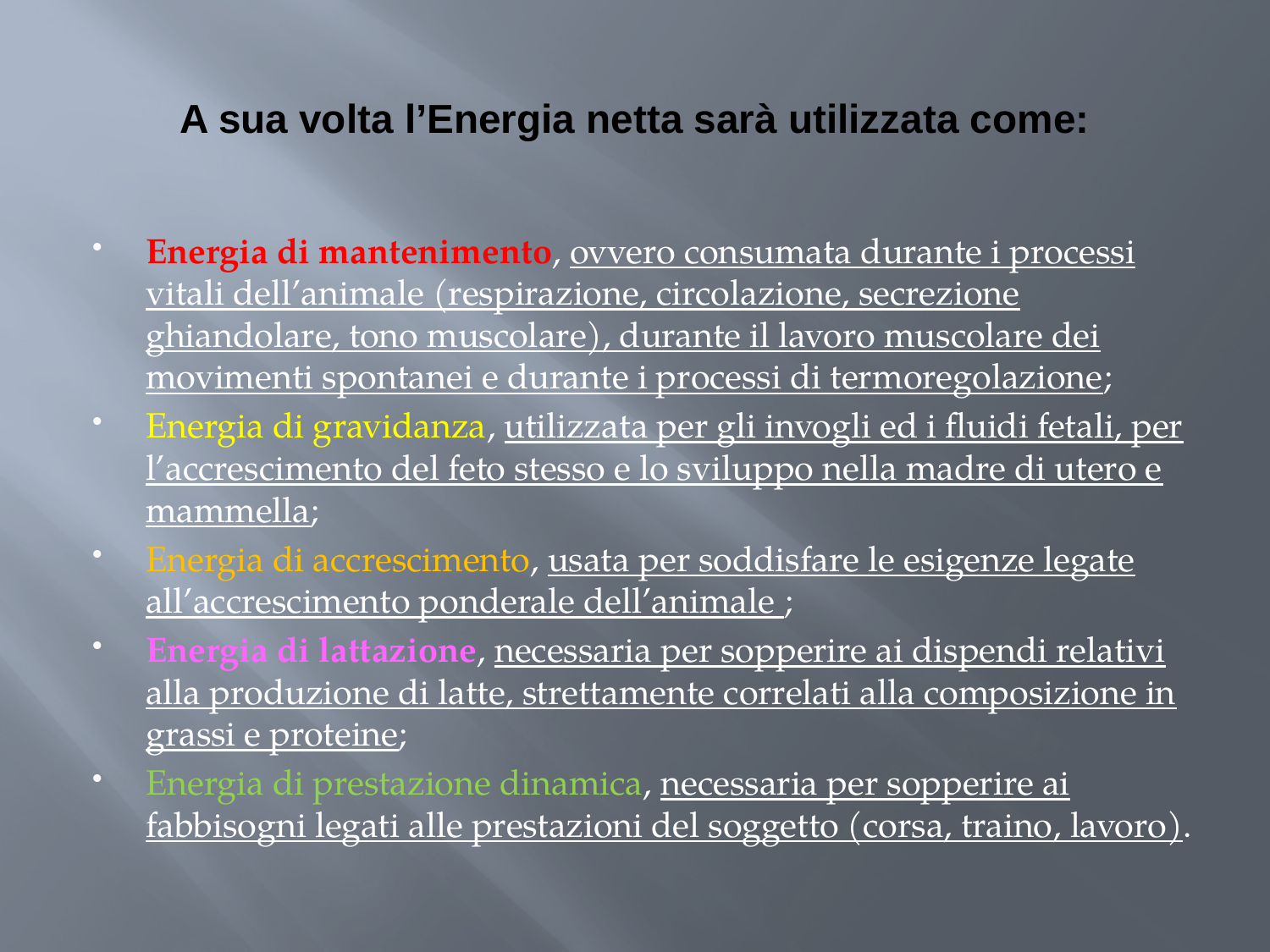

# A sua volta l’Energia netta sarà utilizzata come:
Energia di mantenimento, ovvero consumata durante i processi vitali dell’animale (respirazione, circolazione, secrezione ghiandolare, tono muscolare), durante il lavoro muscolare dei movimenti spontanei e durante i processi di termoregolazione;
Energia di gravidanza, utilizzata per gli invogli ed i fluidi fetali, per l’accrescimento del feto stesso e lo sviluppo nella madre di utero e mammella;
Energia di accrescimento, usata per soddisfare le esigenze legate all’accrescimento ponderale dell’animale ;
Energia di lattazione, necessaria per sopperire ai dispendi relativi alla produzione di latte, strettamente correlati alla composizione in grassi e proteine;
Energia di prestazione dinamica, necessaria per sopperire ai fabbisogni legati alle prestazioni del soggetto (corsa, traino, lavoro).